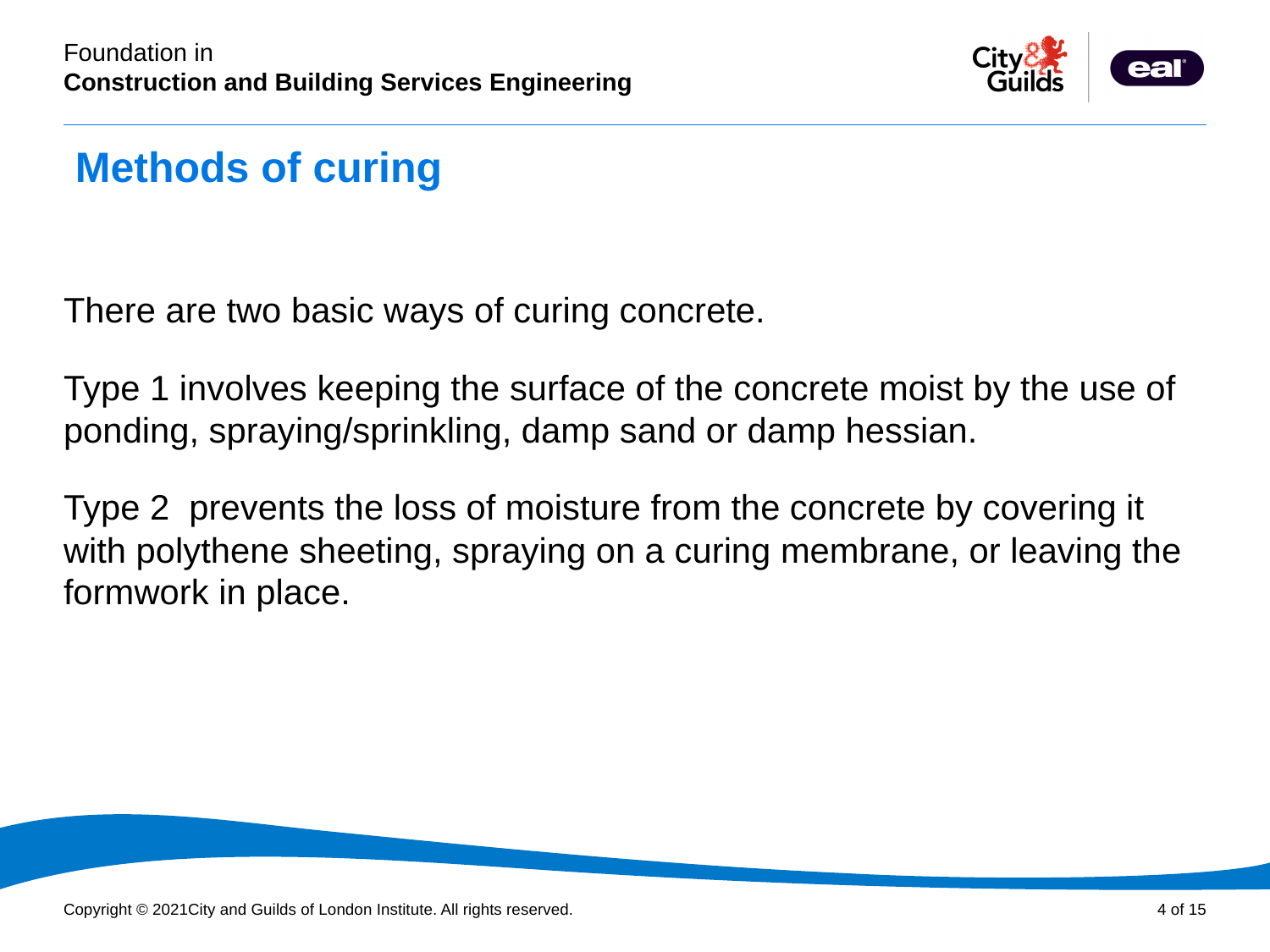

# Methods of curing

There are two basic ways of curing concrete.
Type 1 involves keeping the surface of the concrete moist by the use of ponding, spraying/sprinkling, damp sand or damp hessian.
Type 2  prevents the loss of moisture from the concrete by covering it with polythene sheeting, spraying on a curing membrane, or leaving the formwork in place.